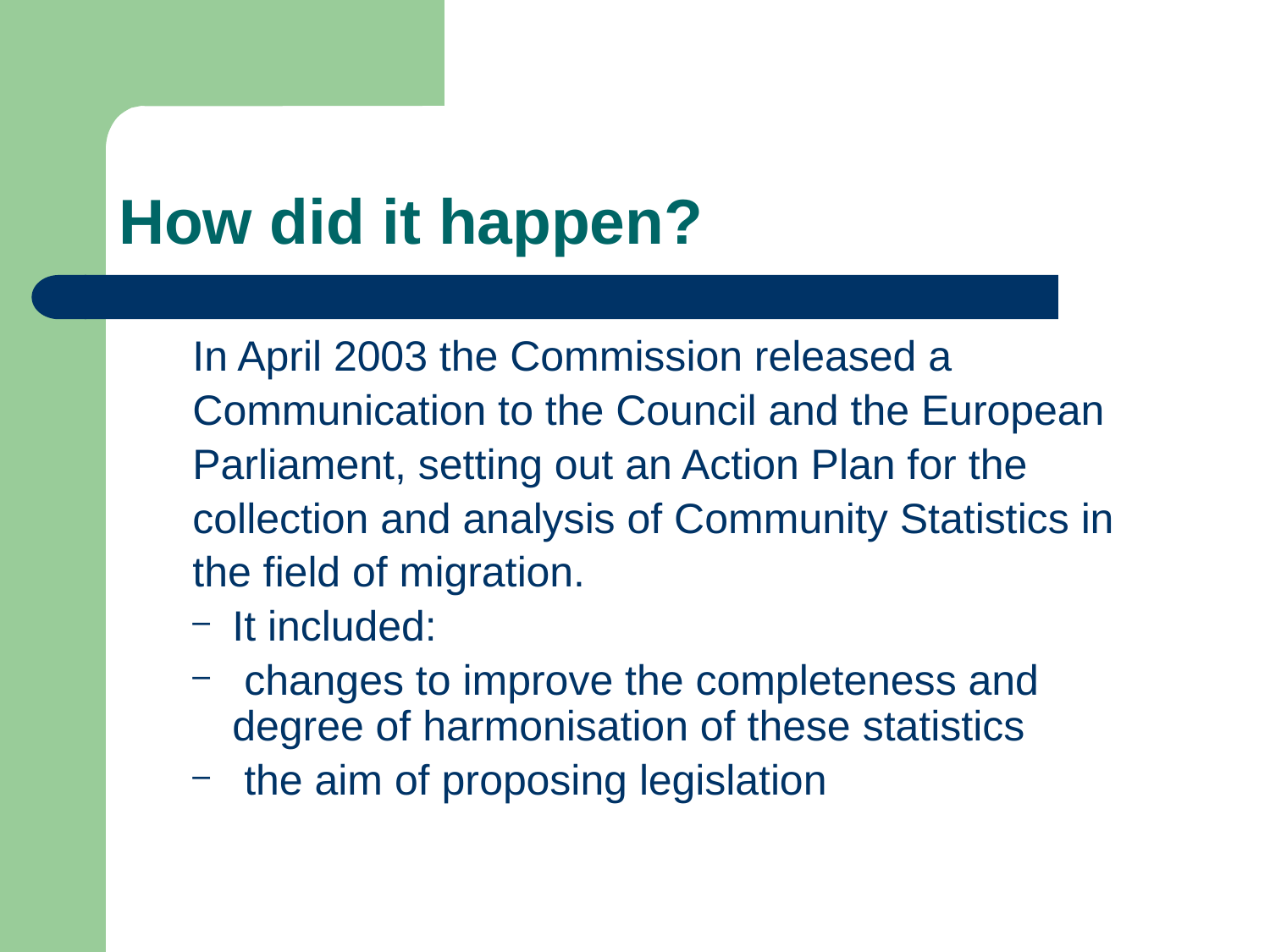

# How did it happen?
In April 2003 the Commission released a
Communication to the Council and the European
Parliament, setting out an Action Plan for the
collection and analysis of Community Statistics in
the field of migration.
It included:
 changes to improve the completeness and degree of harmonisation of these statistics
 the aim of proposing legislation